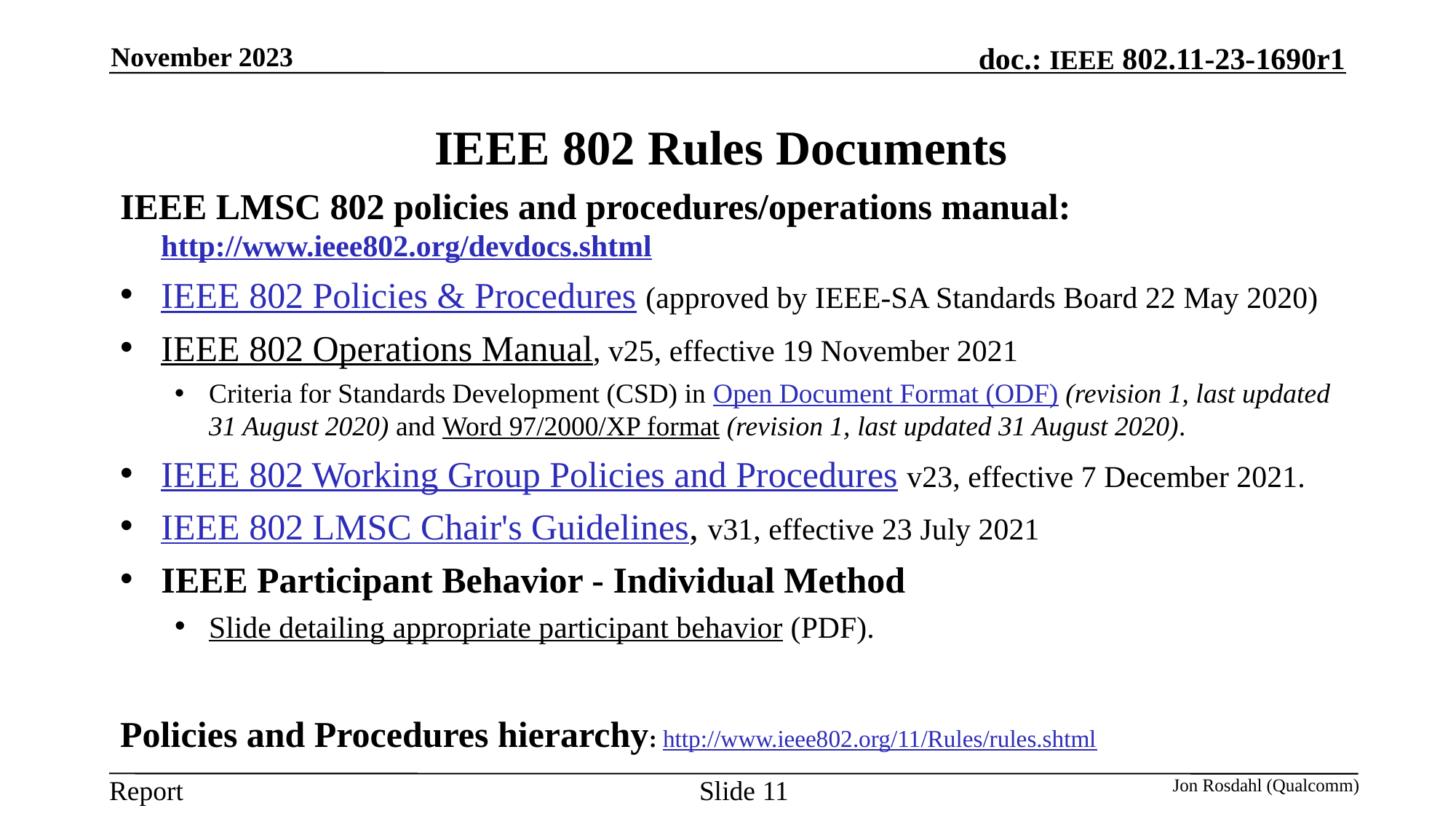

November 2023
# IEEE 802 Rules Documents
IEEE LMSC 802 policies and procedures/operations manual: http://www.ieee802.org/devdocs.shtml
IEEE 802 Policies & Procedures (approved by IEEE-SA Standards Board 22 May 2020)
IEEE 802 Operations Manual, v25, effective 19 November 2021
Criteria for Standards Development (CSD) in Open Document Format (ODF) (revision 1, last updated 31 August 2020) and Word 97/2000/XP format (revision 1, last updated 31 August 2020).
IEEE 802 Working Group Policies and Procedures v23, effective 7 December 2021.
IEEE 802 LMSC Chair's Guidelines, v31, effective 23 July 2021
IEEE Participant Behavior - Individual Method
Slide detailing appropriate participant behavior (PDF).

Policies and Procedures hierarchy: http://www.ieee802.org/11/Rules/rules.shtml

Jon Rosdahl (Qualcomm)
Slide 11